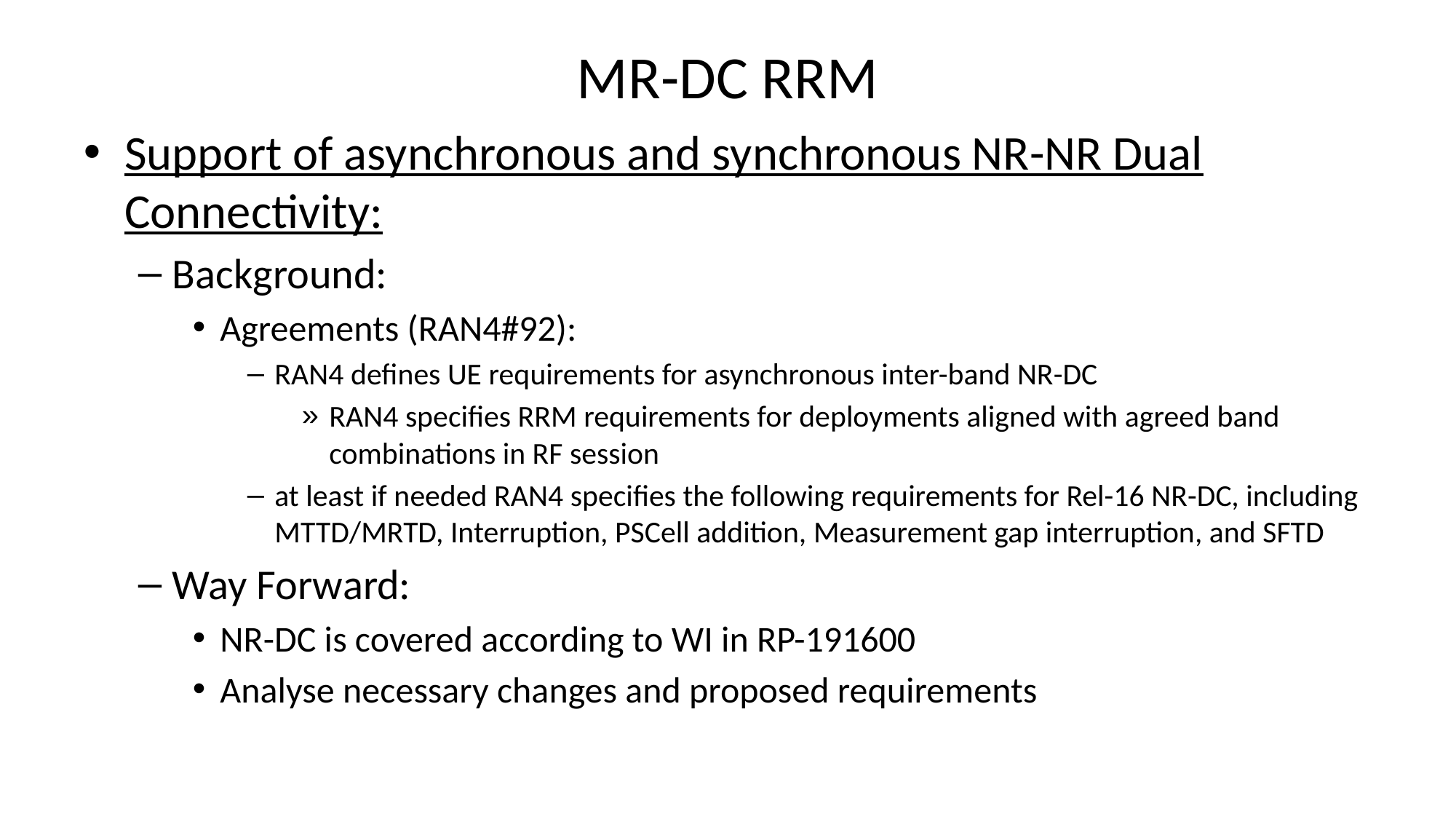

# MR-DC RRM
Support of asynchronous and synchronous NR-NR Dual Connectivity:
Background:
Agreements (RAN4#92):
RAN4 defines UE requirements for asynchronous inter-band NR-DC
RAN4 specifies RRM requirements for deployments aligned with agreed band combinations in RF session
at least if needed RAN4 specifies the following requirements for Rel-16 NR-DC, including MTTD/MRTD, Interruption, PSCell addition, Measurement gap interruption, and SFTD
Way Forward:
NR-DC is covered according to WI in RP-191600
Analyse necessary changes and proposed requirements